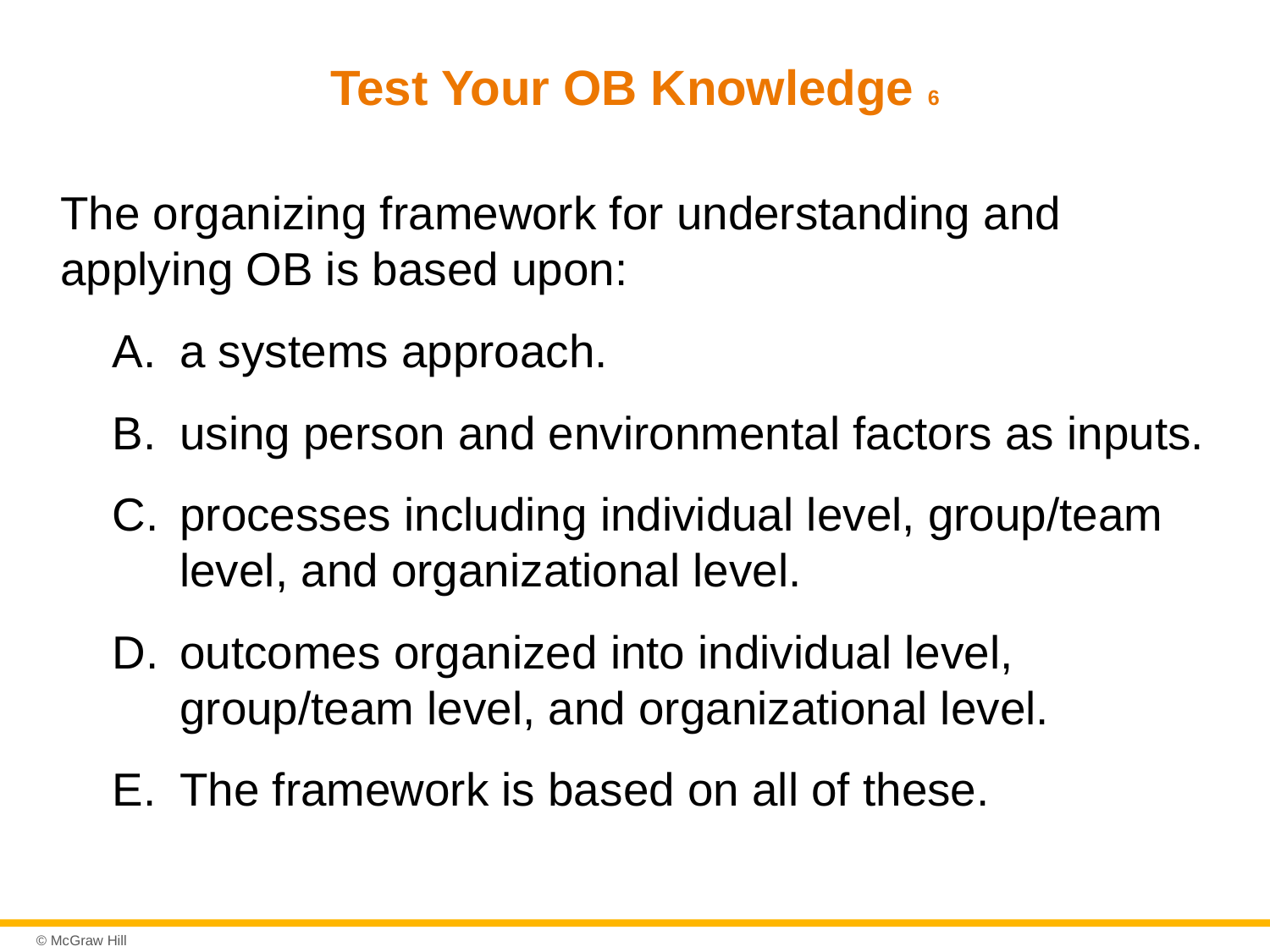

# Test Your OB Knowledge 6
The organizing framework for understanding and applying OB is based upon:
a systems approach.
using person and environmental factors as inputs.
processes including individual level, group/team level, and organizational level.
outcomes organized into individual level, group/team level, and organizational level.
The framework is based on all of these.